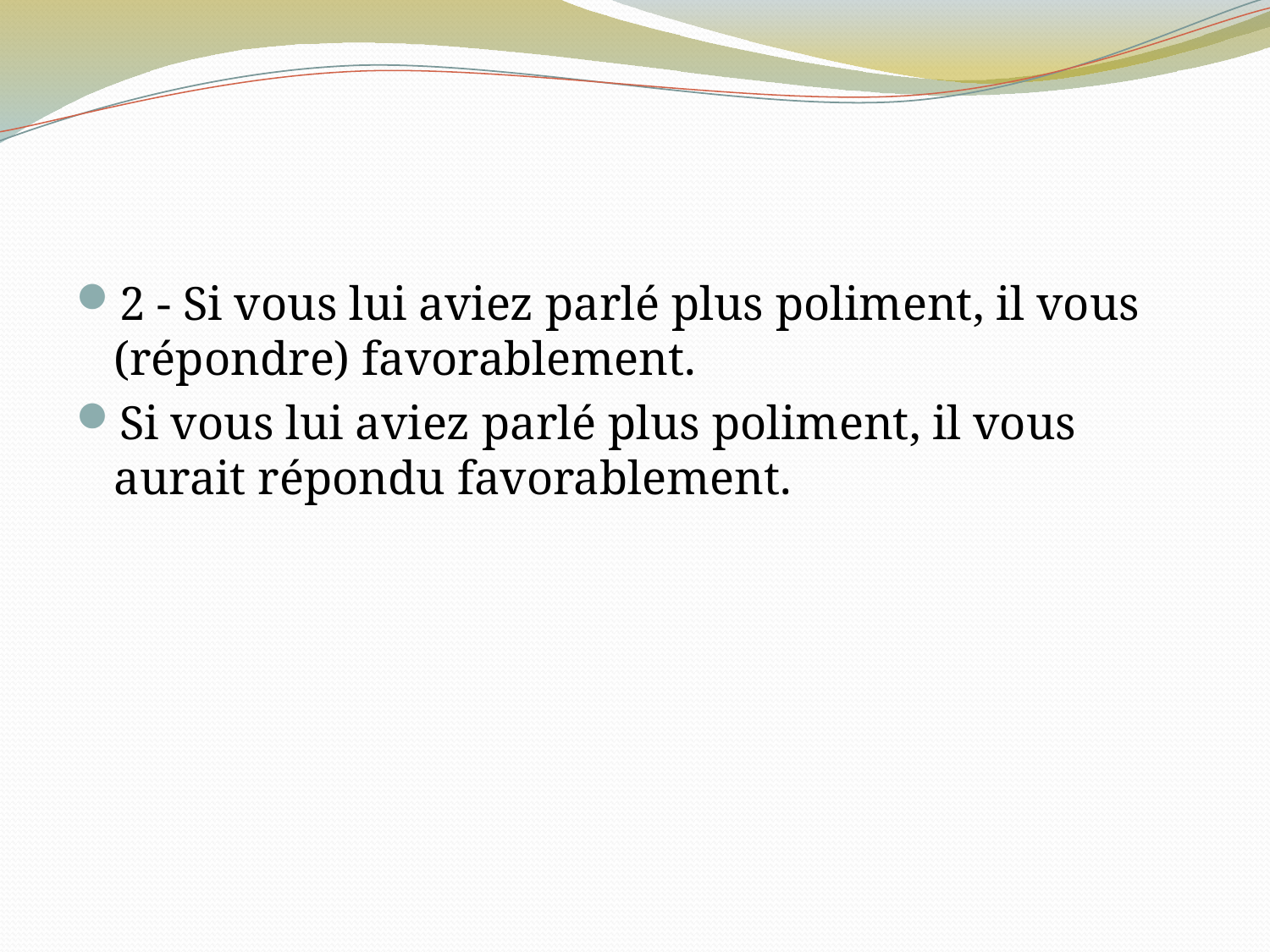

#
2 - Si vous lui aviez parlé plus poliment, il vous (répondre) favorablement.
Si vous lui aviez parlé plus poliment, il vous aurait répondu favorablement.